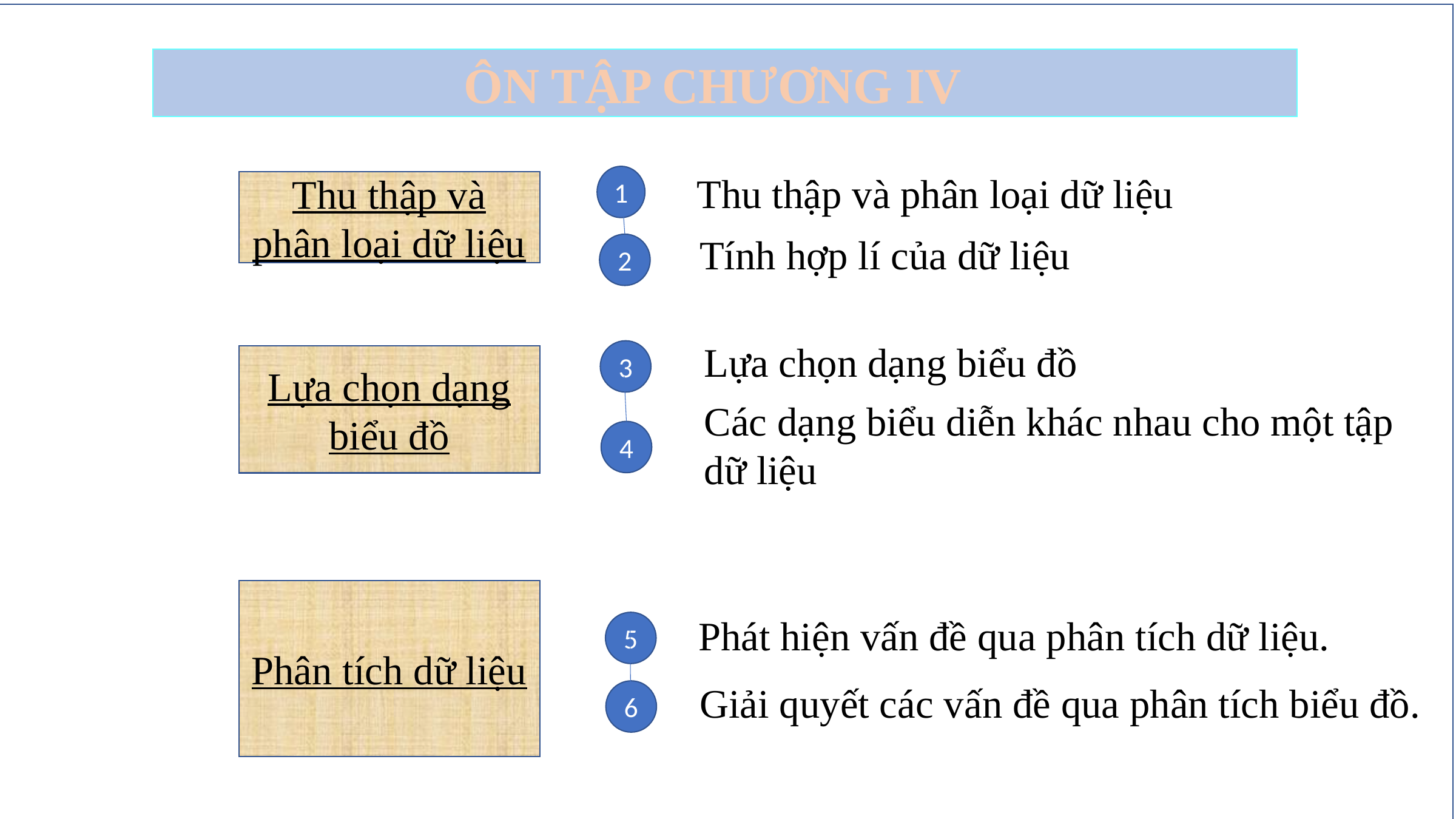

ÔN TẬP CHƯƠNG IV
Thu thập và phân loại dữ liệu
1
Thu thập và phân loại dữ liệu
Tính hợp lí của dữ liệu
2
Lựa chọn dạng biểu đồ
3
Lựa chọn dạng biểu đồ
Các dạng biểu diễn khác nhau cho một tập dữ liệu
4
Phân tích dữ liệu
Phát hiện vấn đề qua phân tích dữ liệu.
5
Giải quyết các vấn đề qua phân tích biểu đồ.
6